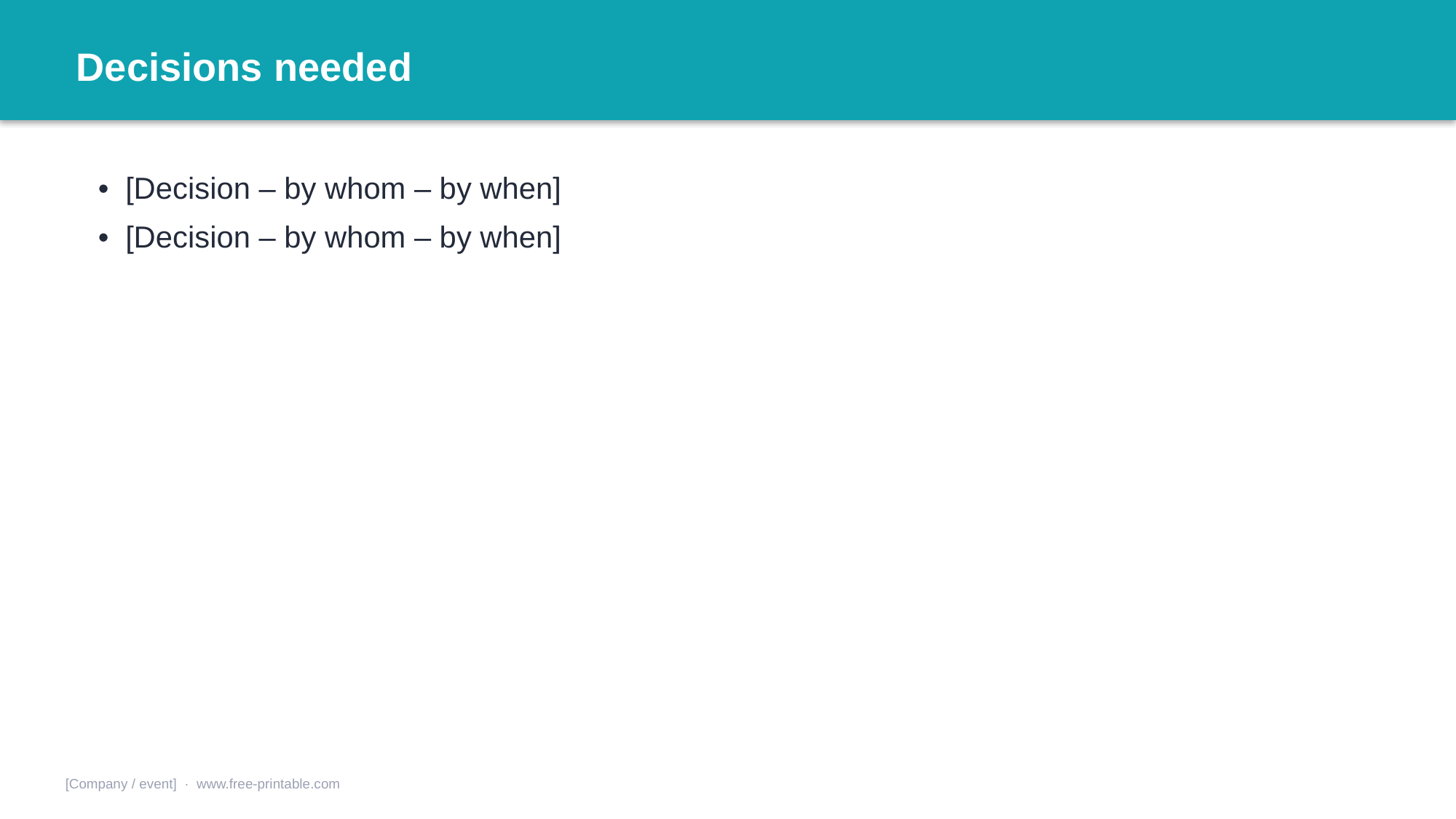

Decisions needed
•  [Decision – by whom – by when]
•  [Decision – by whom – by when]
[Company / event]  ·  www.free-printable.com